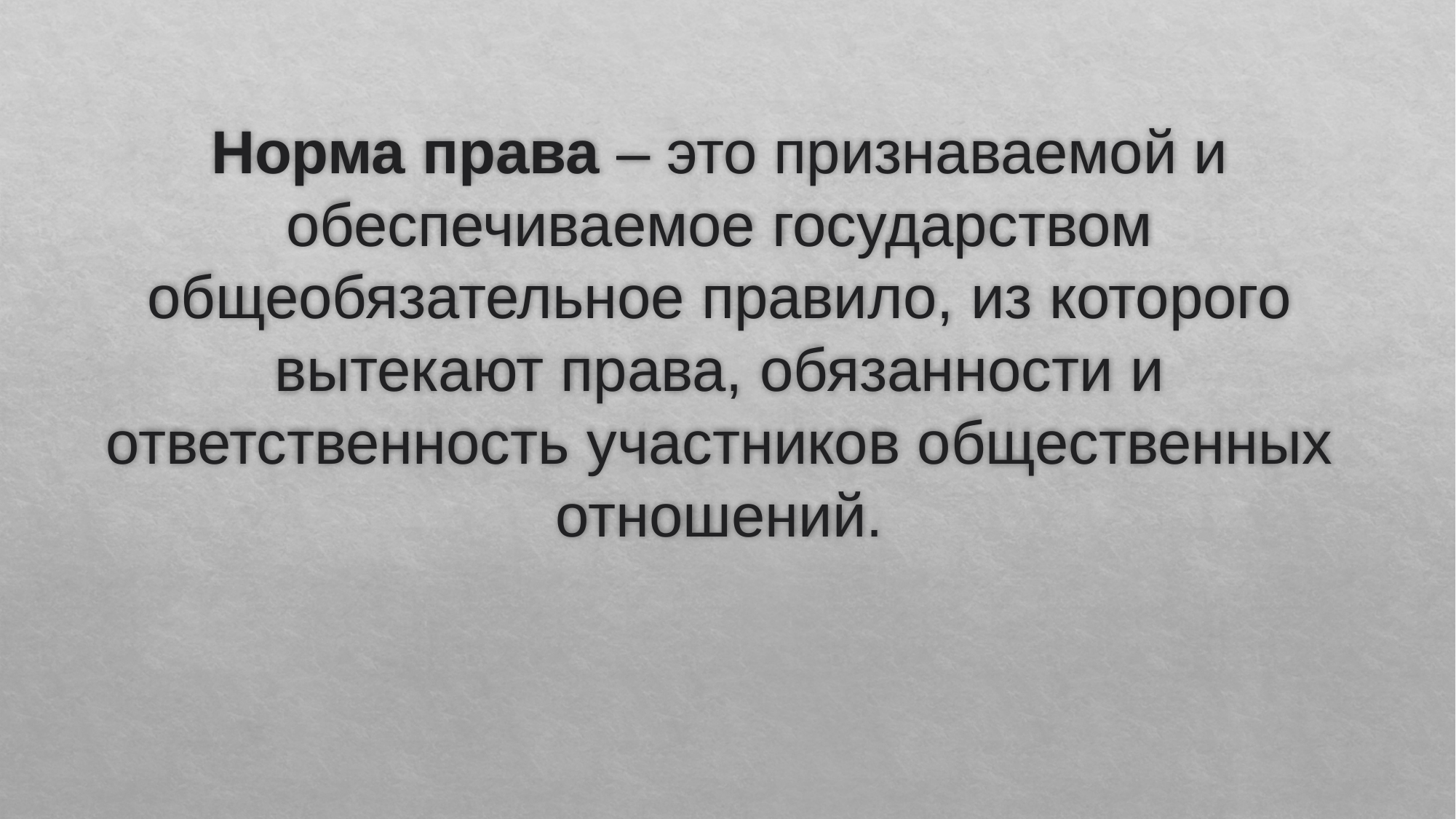

# Норма права – это признаваемой и обеспечиваемое государством общеобязательное правило, из которого вытекают права, обязанности и ответственность участников общественных отношений.